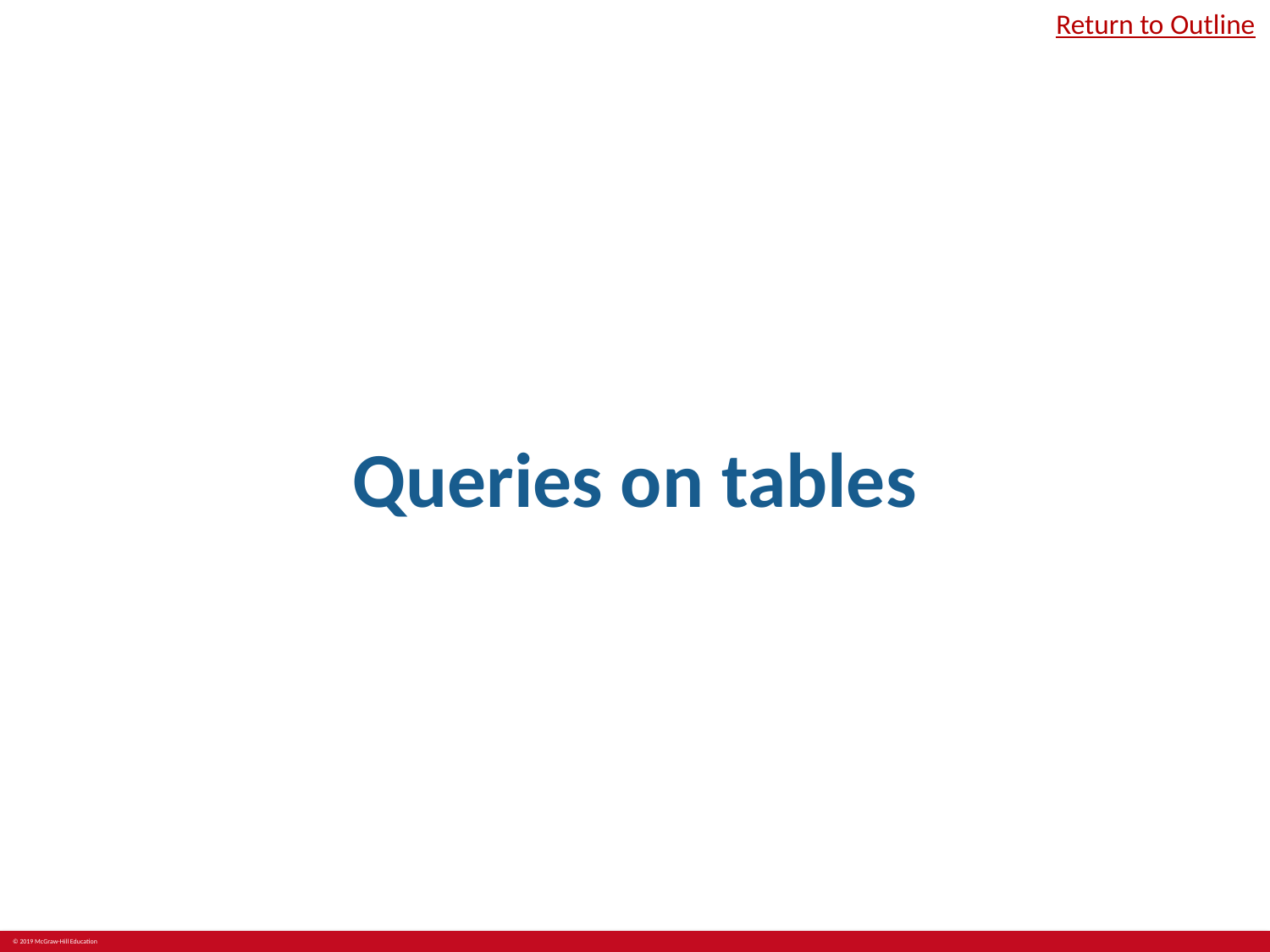

Return to Outline
# Queries on tables